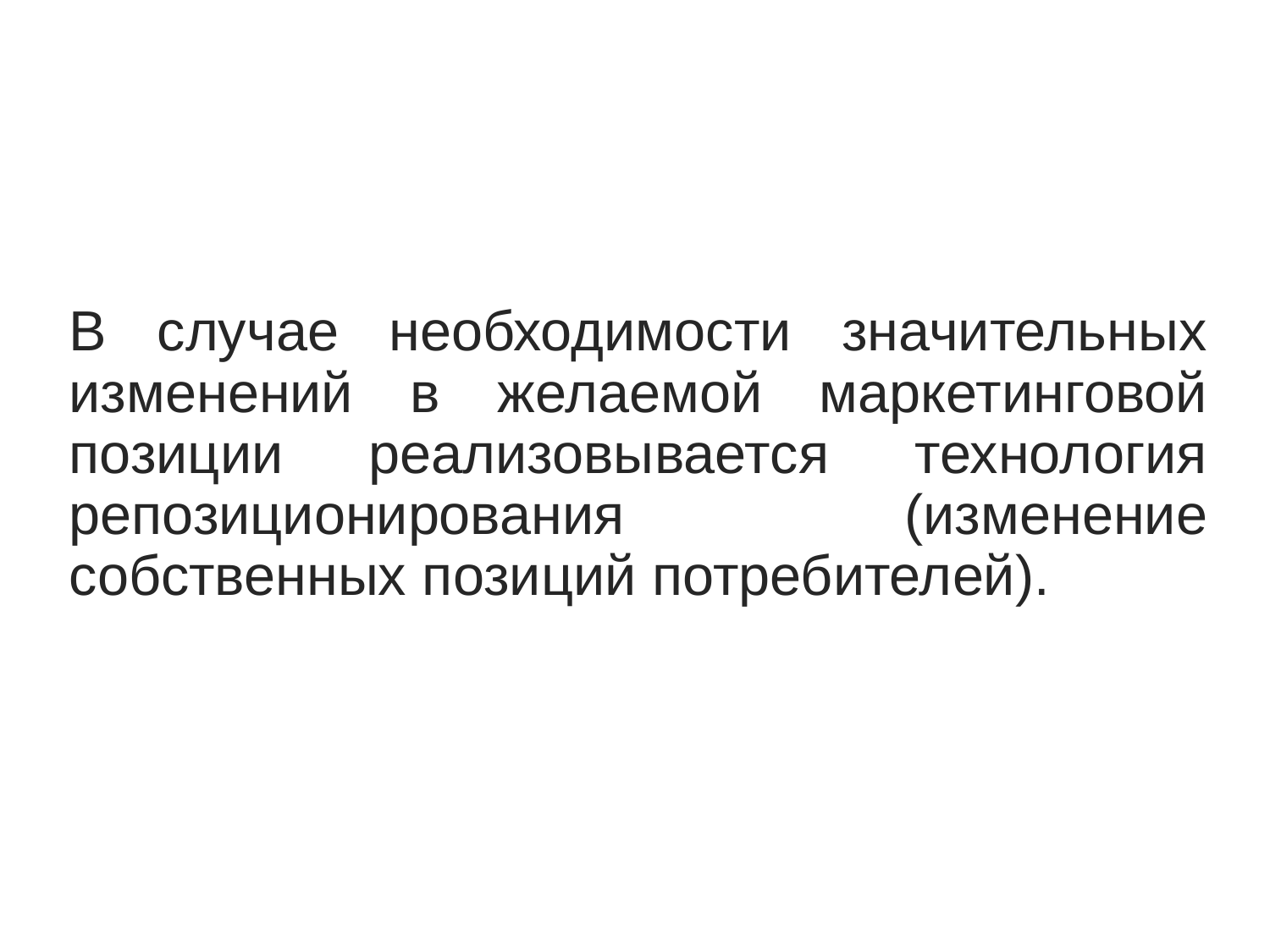

В случае необходимости значительных изменений в желаемой маркетинговой позиции реализовывается технология репозиционирования (изменение собственных позиций потребителей).